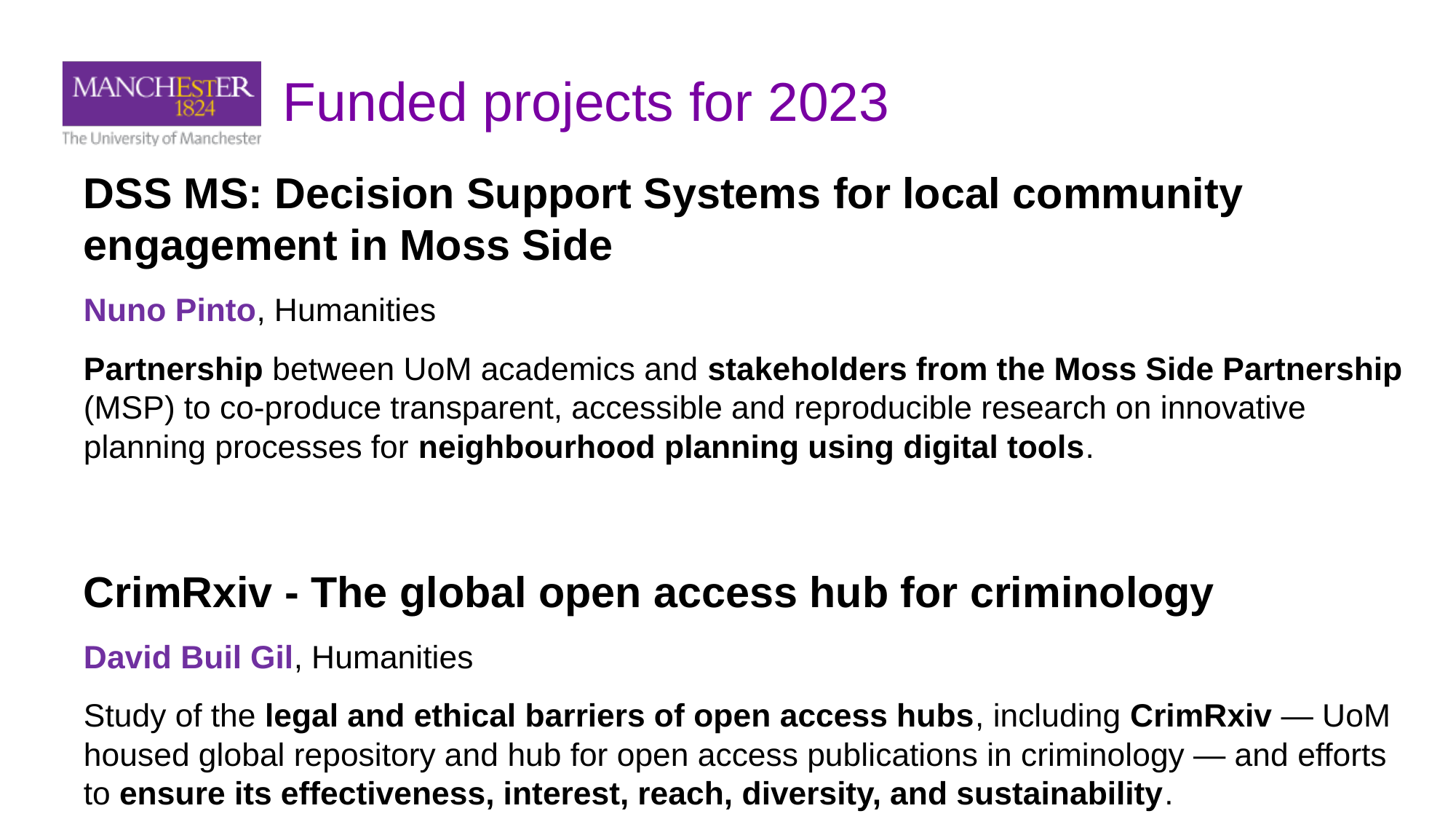

# Funded projects for 2023
DSS MS: Decision Support Systems for local community engagement in Moss Side
Nuno Pinto, Humanities
Partnership between UoM academics and stakeholders from the Moss Side Partnership (MSP) to co-produce transparent, accessible and reproducible research on innovative planning processes for neighbourhood planning using digital tools.
CrimRxiv - The global open access hub for criminology
David Buil Gil, Humanities
Study of the legal and ethical barriers of open access hubs, including CrimRxiv — UoM housed global repository and hub for open access publications in criminology — and efforts to ensure its effectiveness, interest, reach, diversity, and sustainability.